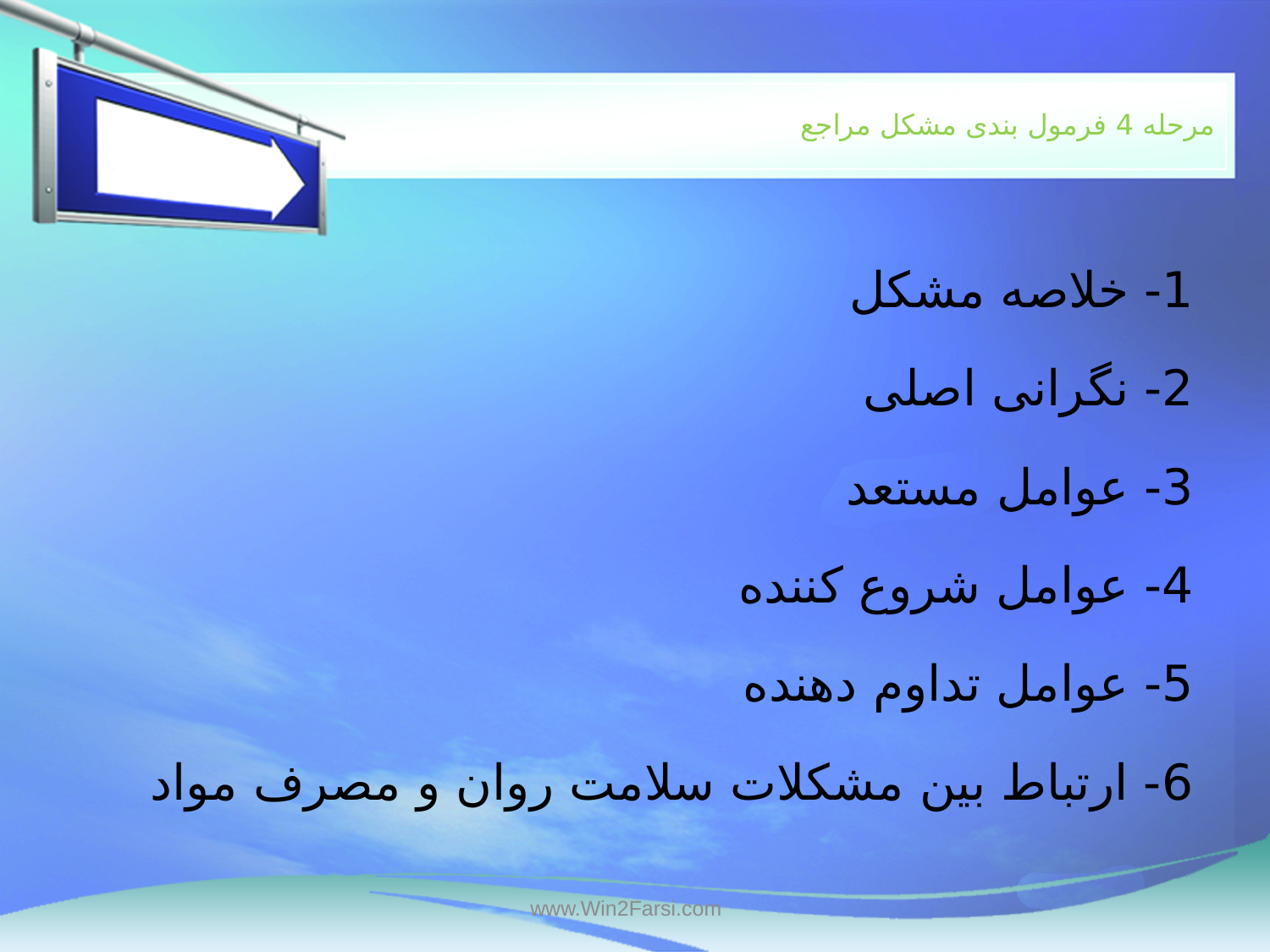

# مرحله 4 فرمول بندی مشکل مراجع
1- خلاصه مشکل
2- نگرانی اصلی
3- عوامل مستعد
4- عوامل شروع کننده
5- عوامل تداوم دهنده
6- ارتباط بین مشکلات سلامت روان و مصرف مواد

www.Win2Farsi.com